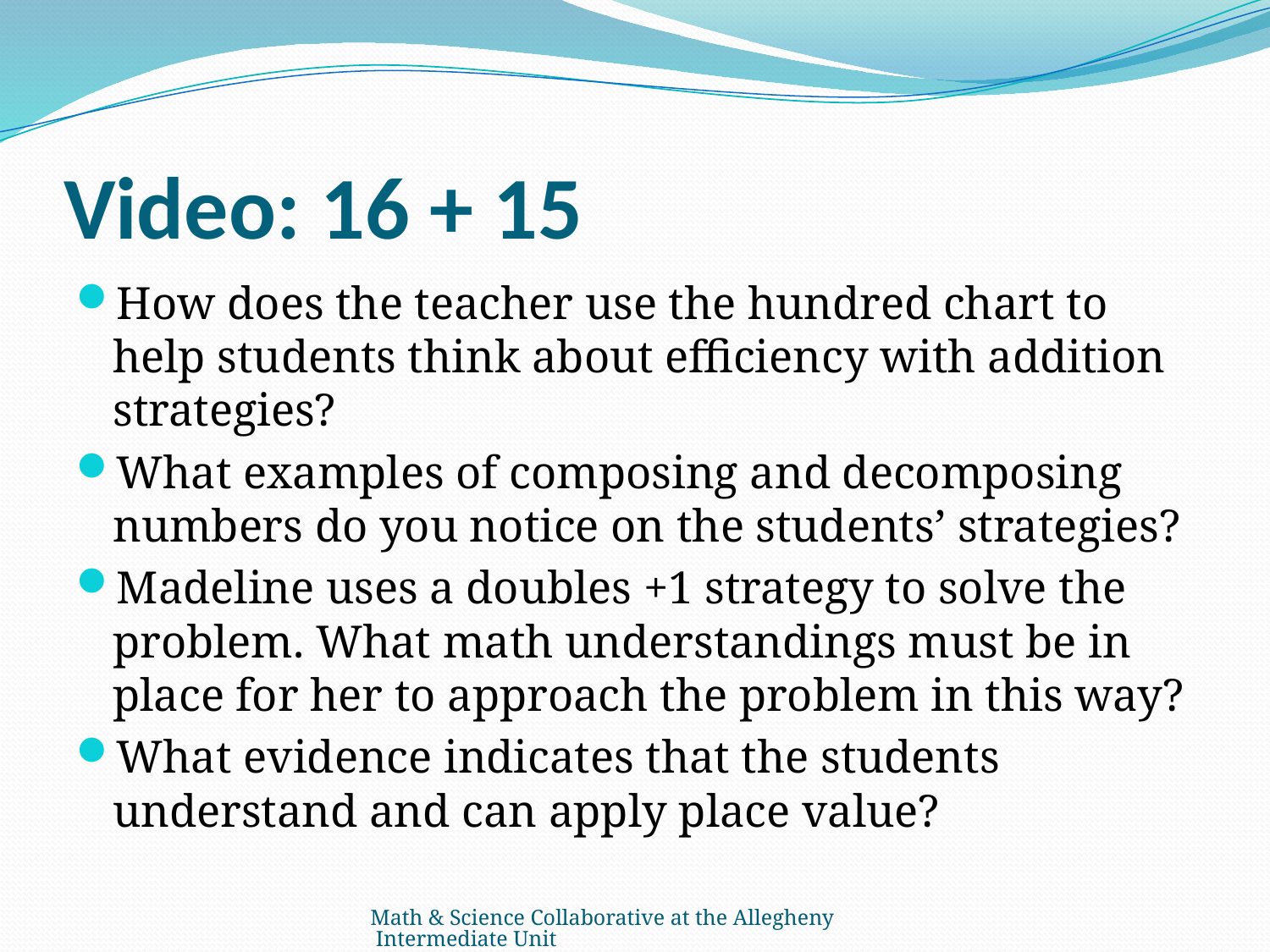

# Video: 16 + 15
How does the teacher use the hundred chart to help students think about efficiency with addition strategies?
What examples of composing and decomposing numbers do you notice on the students’ strategies?
Madeline uses a doubles +1 strategy to solve the problem. What math understandings must be in place for her to approach the problem in this way?
What evidence indicates that the students understand and can apply place value?

Math & Science Collaborative at the Allegheny Intermediate Unit